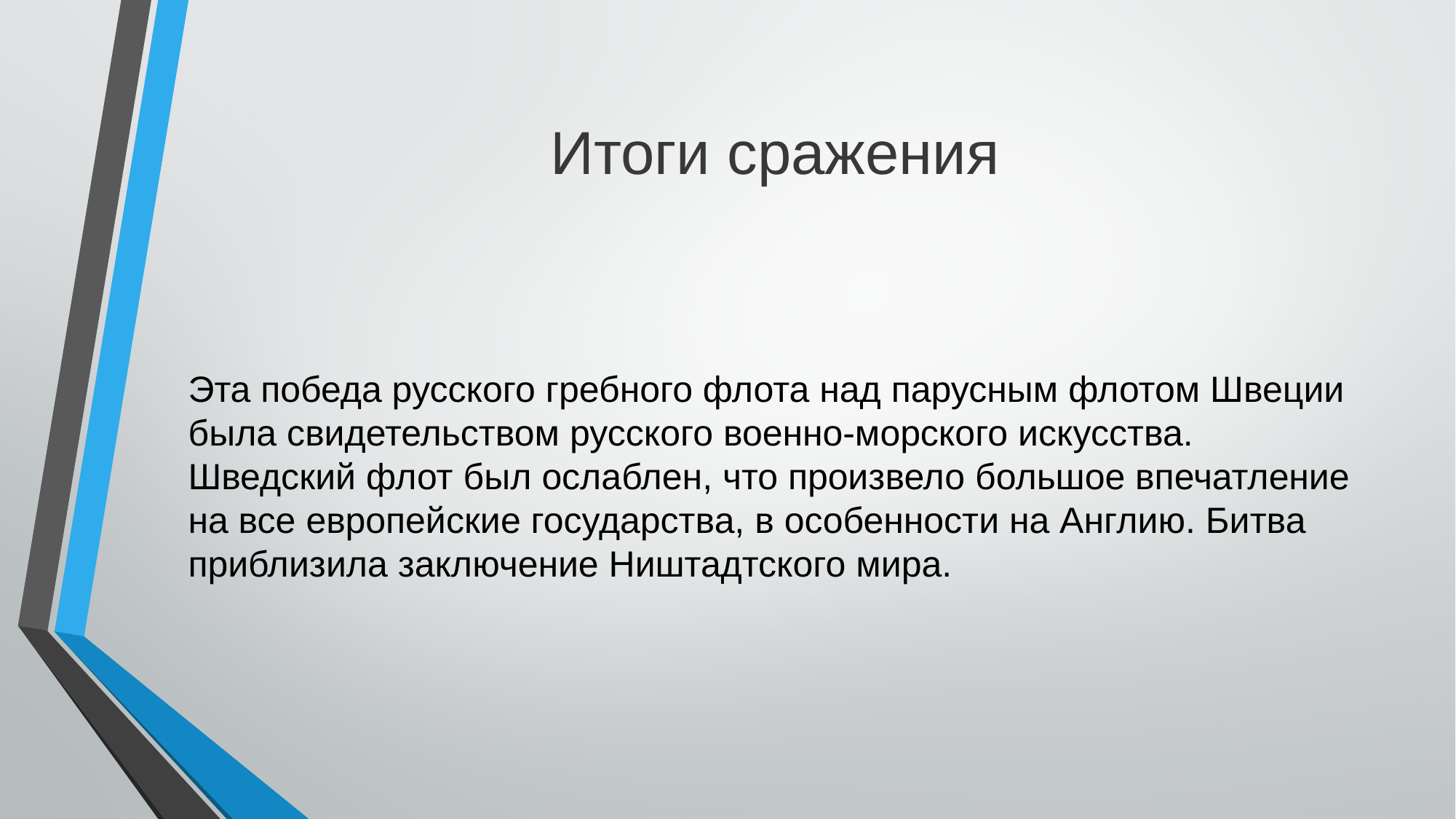

# Итоги сражения
Эта победа русского гребного флота над парусным флотом Швеции была свидетельством русского военно-морского искусства. Шведский флот был ослаблен, что произвело большое впечатление на все европейские государства, в особенности на Англию. Битва приблизила заключение Ништадтского мира.